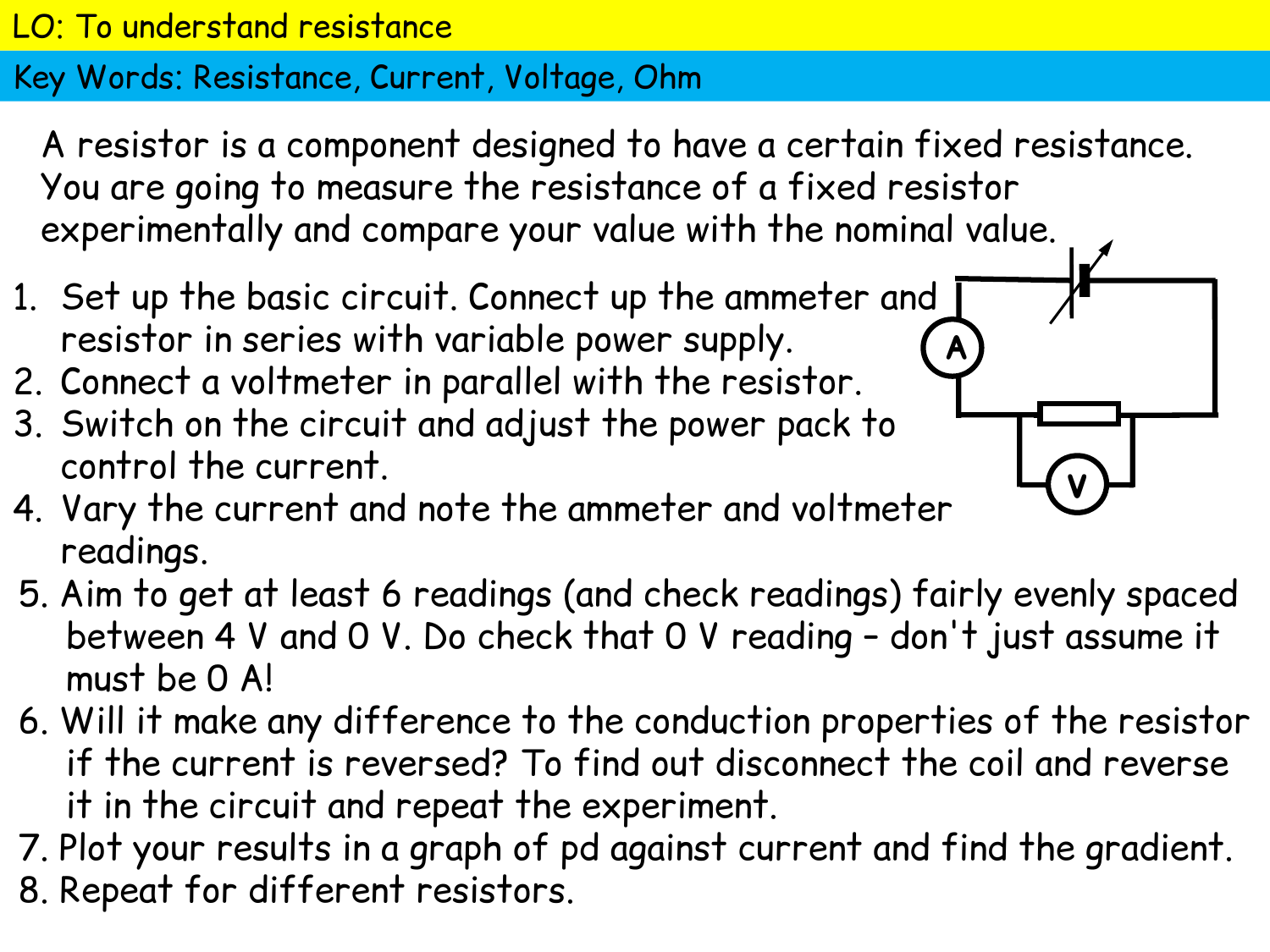

A resistor is a component designed to have a certain fixed resistance.  You are going to measure the resistance of a fixed resistor experimentally and compare your value with the nominal value.

Set up the basic circuit. Connect up the ammeter and resistor in series with variable power supply.
Connect a voltmeter in parallel with the resistor.
Switch on the circuit and adjust the power pack to control the current.
Vary the current and note the ammeter and voltmeter readings.

A

V

5. Aim to get at least 6 readings (and check readings) fairly evenly spaced between 4 V and 0 V. Do check that 0 V reading – don't just assume it must be 0 A!
6. Will it make any difference to the conduction properties of the resistor if the current is reversed? To find out disconnect the coil and reverse it in the circuit and repeat the experiment.
7. Plot your results in a graph of pd against current and find the gradient.
8. Repeat for different resistors.